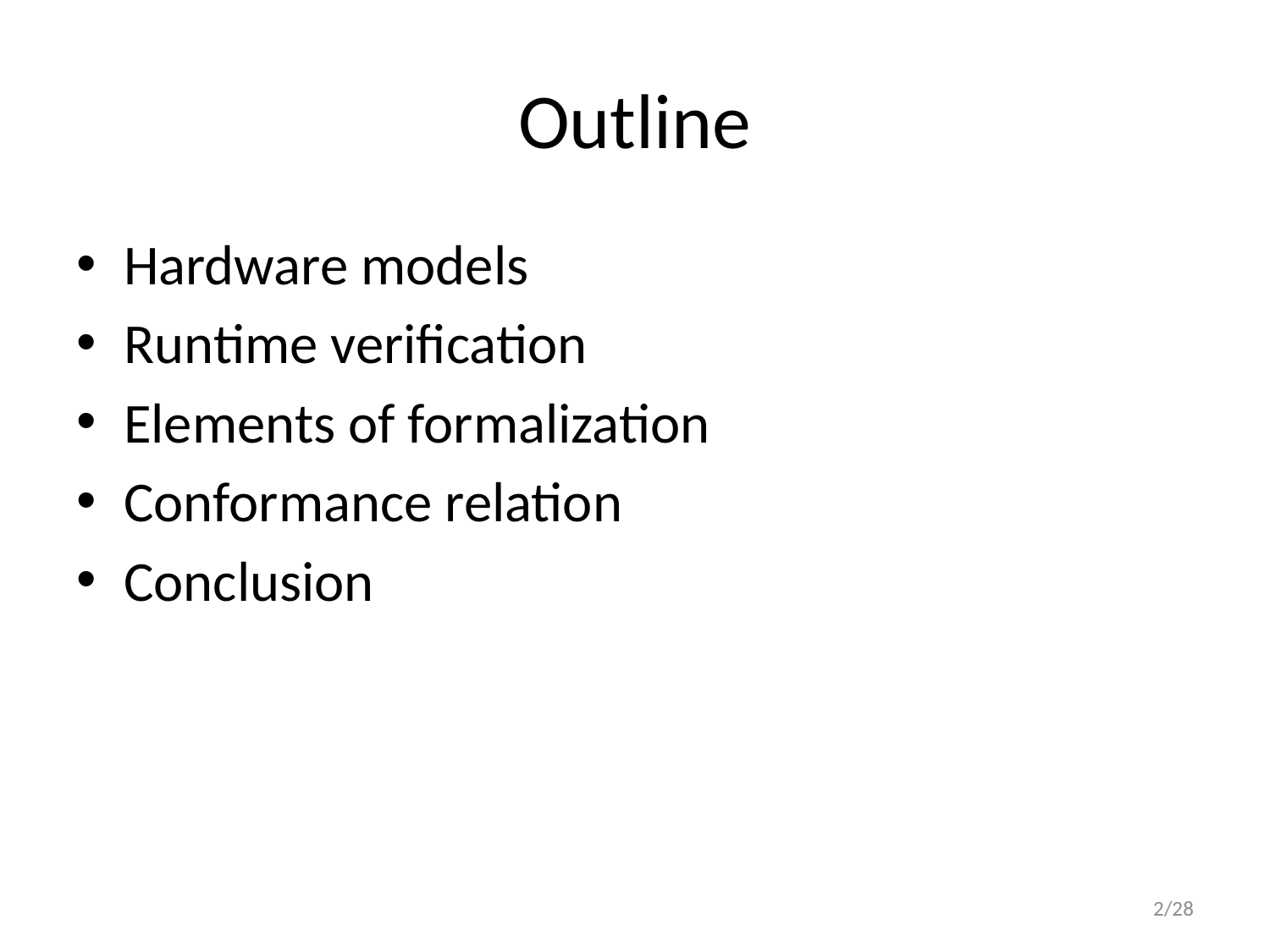

# Outline
Hardware models
Runtime verification
Elements of formalization
Conformance relation
Conclusion
2/28